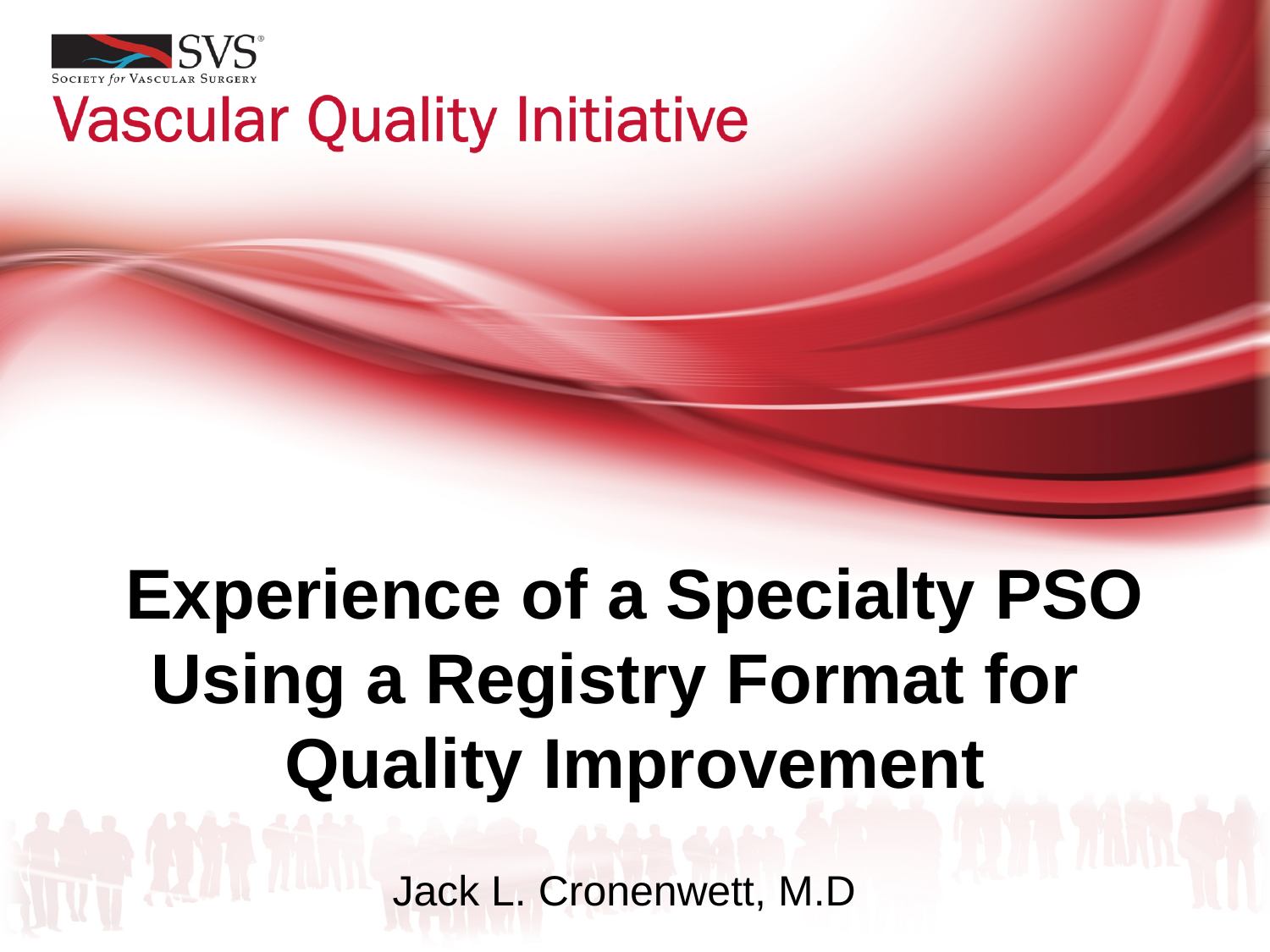

# Experience of a Specialty PSO Using a Registry Format for   Quality Improvement
Jack L. Cronenwett, M.D